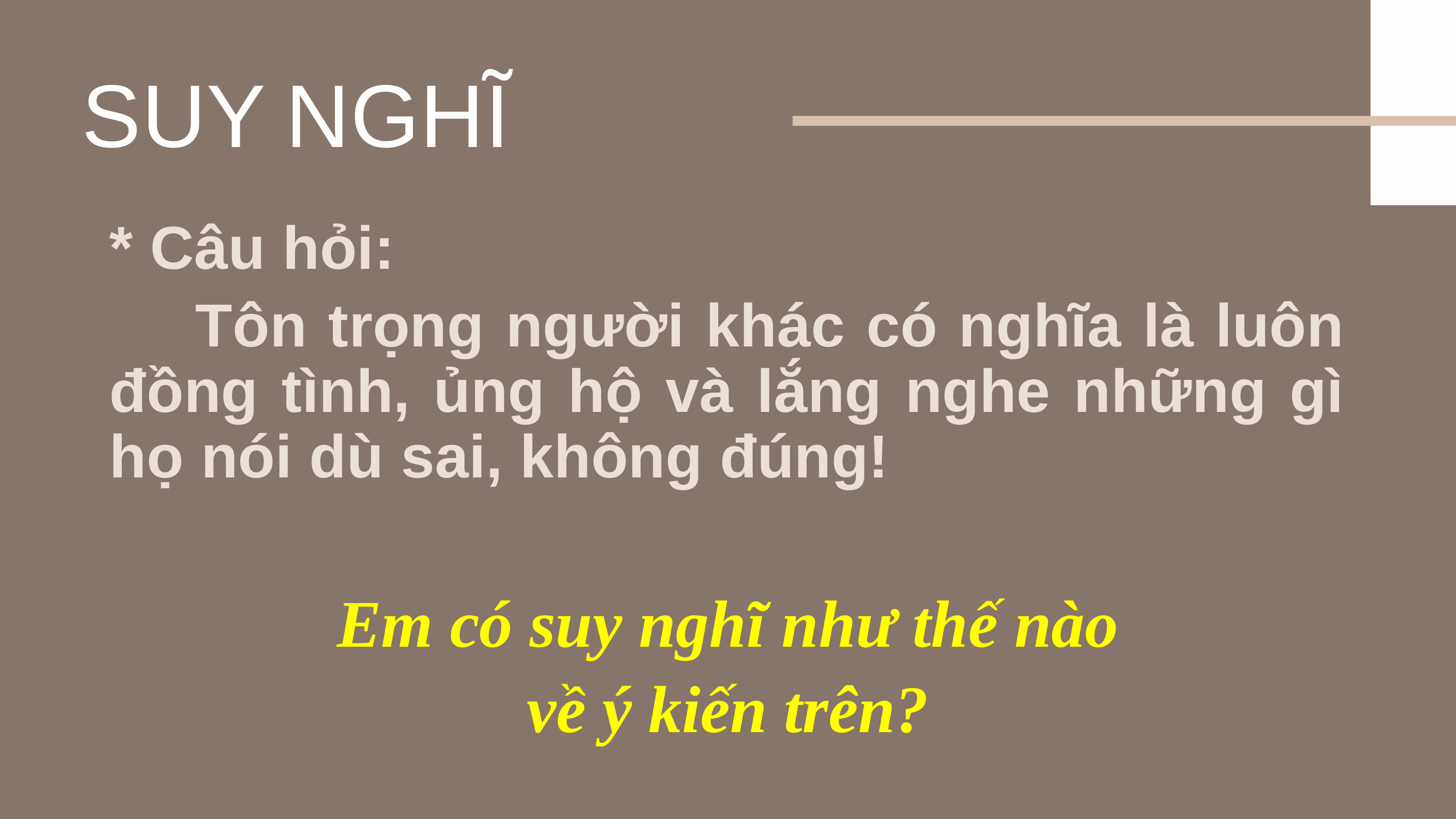

SUY NGHĨ

* Câu hỏi:
    Tôn trọng người khác có nghĩa là luôn đồng tình, ủng hộ và lắng nghe những gì họ nói dù sai, không đúng!

 Em có suy nghĩ như thế nào
về ý kiến trên?